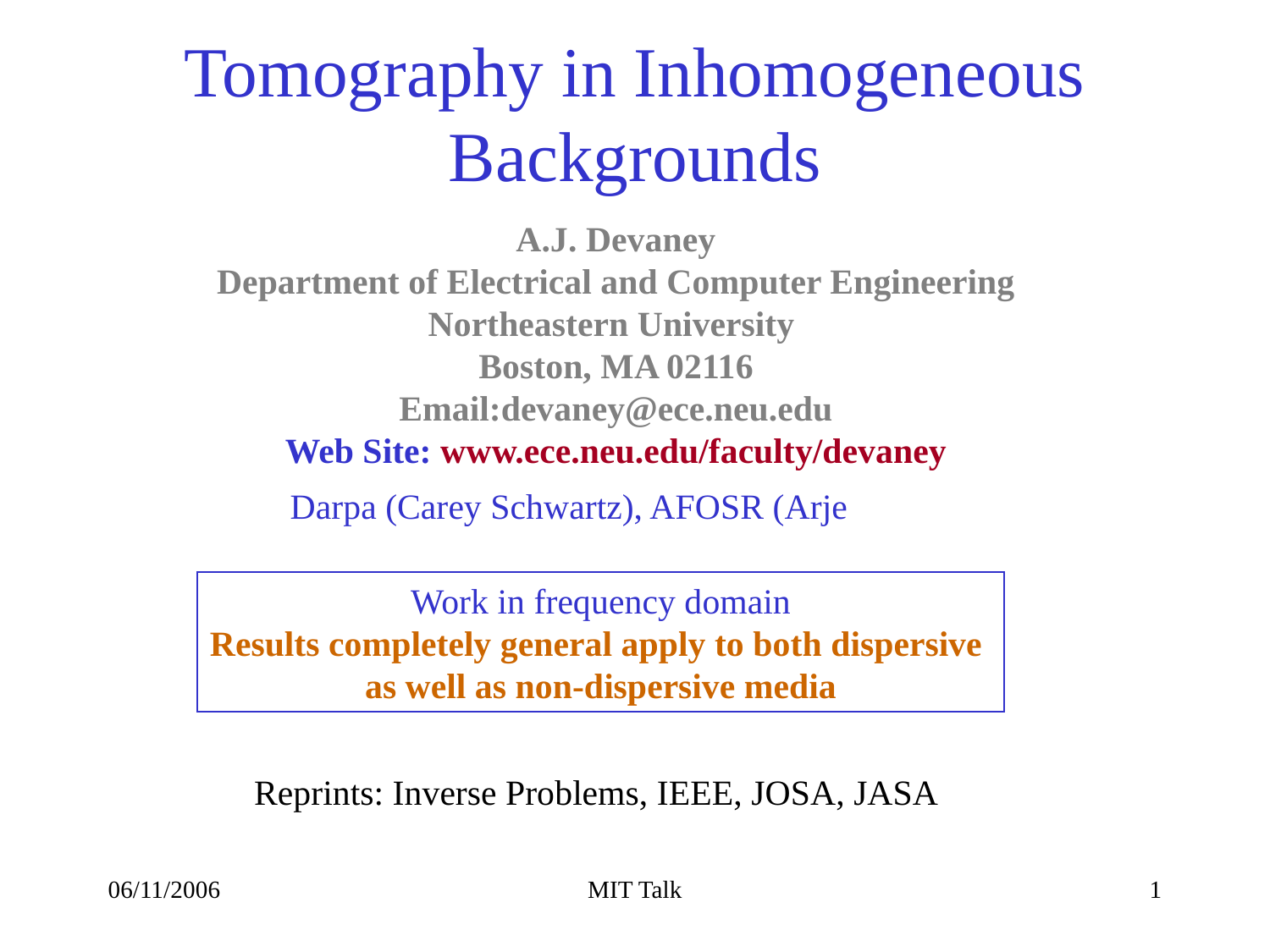

# Tomography in Inhomogeneous Backgrounds
A.J. Devaney
Department of Electrical and Computer Engineering
Northeastern University
Boston, MA 02116
Email:devaney@ece.neu.edu
Web Site: www.ece.neu.edu/faculty/devaney
Darpa (Carey Schwartz), AFOSR (Arje
Work in frequency domain
Results completely general apply to both dispersive
as well as non-dispersive media
Reprints: Inverse Problems, IEEE, JOSA, JASA
06/11/2006
MIT Talk
1